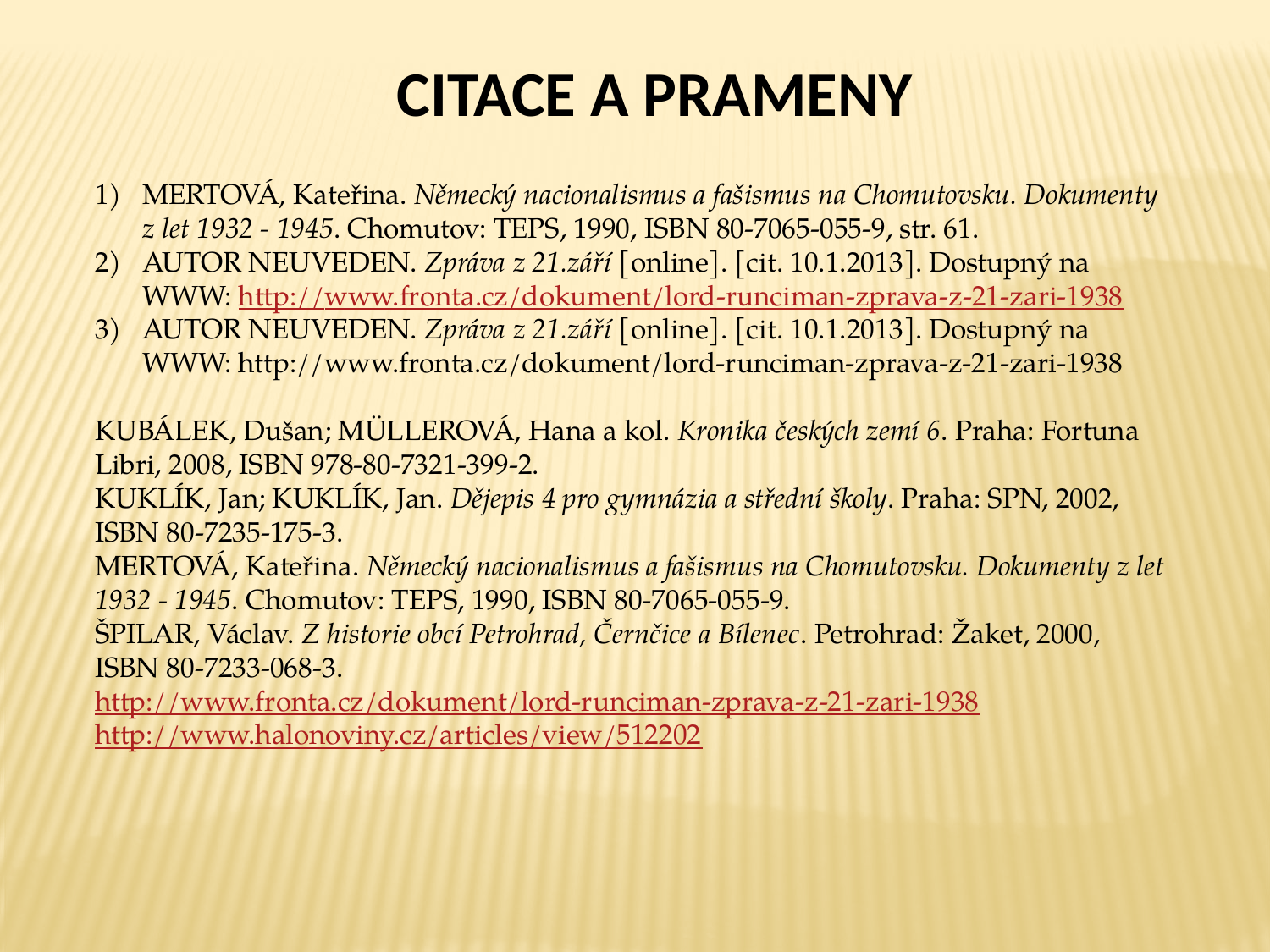

CITACE A PRAMENY

MERTOVÁ, Kateřina. Německý nacionalismus a fašismus na Chomutovsku. Dokumenty z let 1932 - 1945. Chomutov: TEPS, 1990, ISBN 80-7065-055-9, str. 61.
AUTOR NEUVEDEN. Zpráva z 21.září [online]. [cit. 10.1.2013]. Dostupný na WWW: http://www.fronta.cz/dokument/lord-runciman-zprava-z-21-zari-1938
AUTOR NEUVEDEN. Zpráva z 21.září [online]. [cit. 10.1.2013]. Dostupný na WWW: http://www.fronta.cz/dokument/lord-runciman-zprava-z-21-zari-1938

KUBÁLEK, Dušan; MÜLLEROVÁ, Hana a kol. Kronika českých zemí 6. Praha: Fortuna Libri, 2008, ISBN 978-80-7321-399-2.
KUKLÍK, Jan; KUKLÍK, Jan. Dějepis 4 pro gymnázia a střední školy. Praha: SPN, 2002, ISBN 80-7235-175-3.
MERTOVÁ, Kateřina. Německý nacionalismus a fašismus na Chomutovsku. Dokumenty z let 1932 - 1945. Chomutov: TEPS, 1990, ISBN 80-7065-055-9.
ŠPILAR, Václav. Z historie obcí Petrohrad, Černčice a Bílenec. Petrohrad: Žaket, 2000, ISBN 80-7233-068-3.
http://www.fronta.cz/dokument/lord-runciman-zprava-z-21-zari-1938
http://www.halonoviny.cz/articles/view/512202